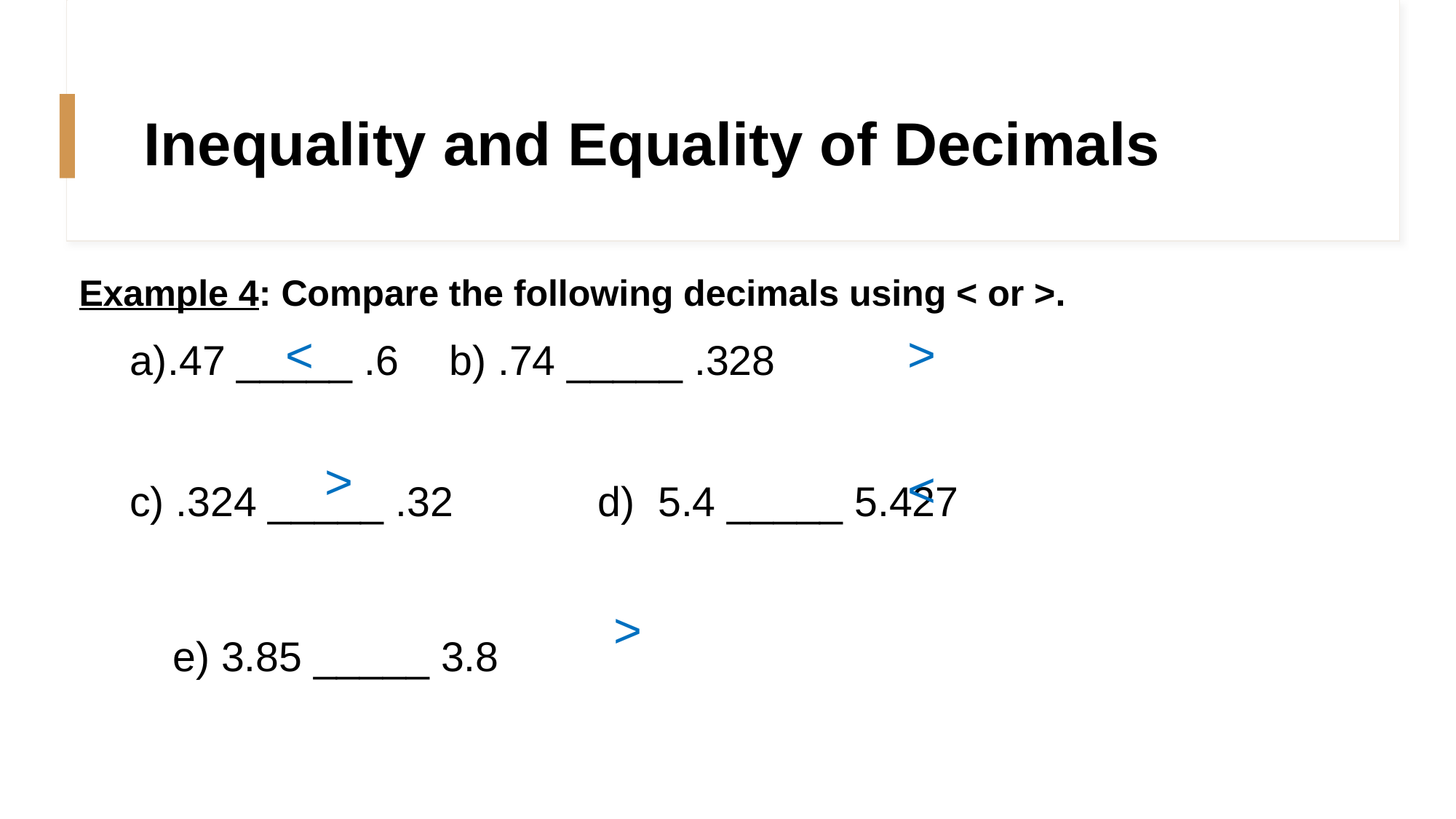

# Inequality and Equality of Decimals
Example 4: Compare the following decimals using ˂ or ˃.
.47 _____ .6			b) .74 _____ .328

c) .324 _____ .32		        d)  5.4 _____ 5.427

			e) 3.85 _____ 3.8

˃
˂
˃
˂
˃